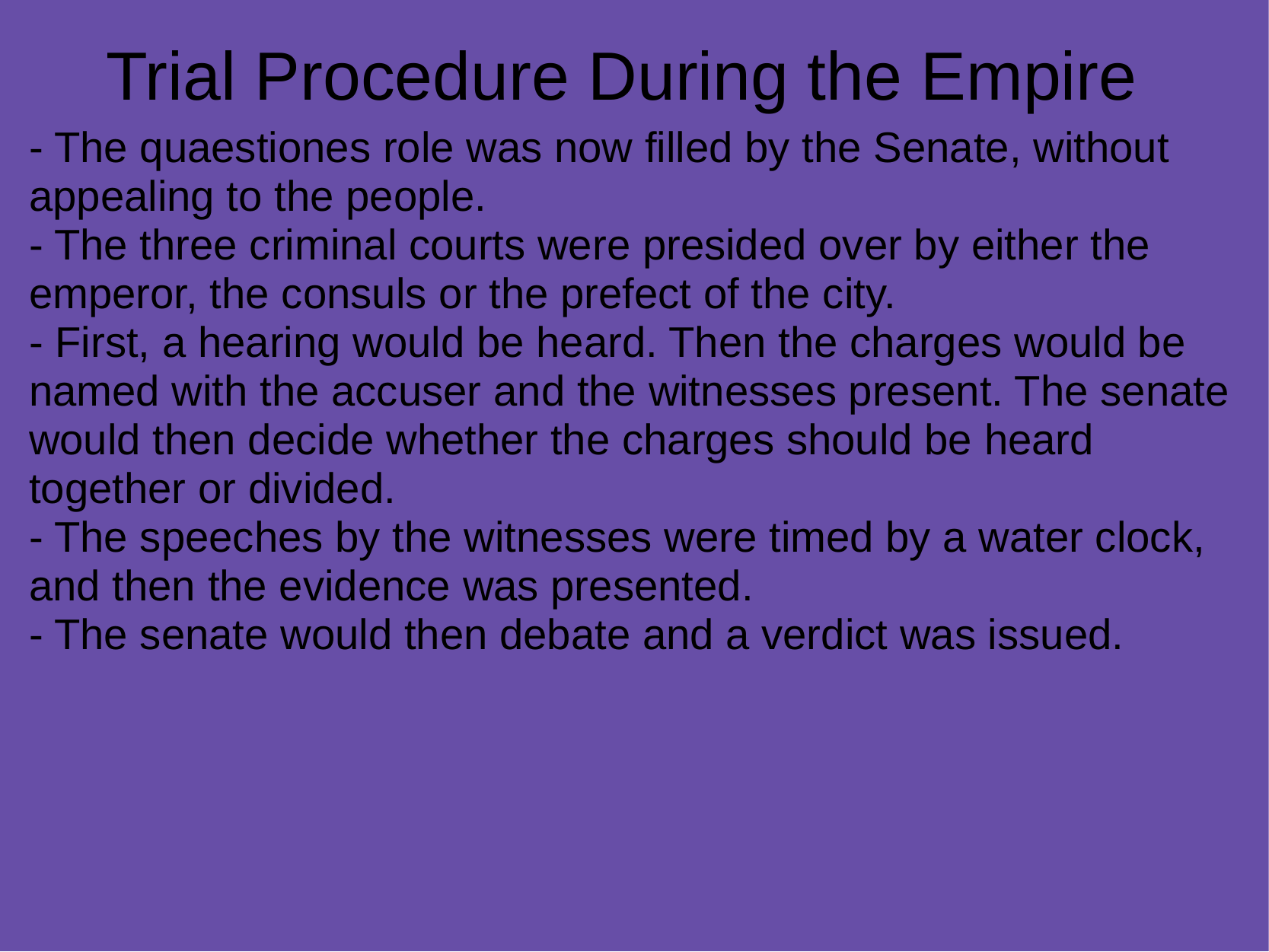

# Trial Procedure During the Empire
- The quaestiones role was now filled by the Senate, without appealing to the people.
- The three criminal courts were presided over by either the emperor, the consuls or the prefect of the city.
- First, a hearing would be heard. Then the charges would be named with the accuser and the witnesses present. The senate would then decide whether the charges should be heard together or divided.
- The speeches by the witnesses were timed by a water clock, and then the evidence was presented.
- The senate would then debate and a verdict was issued.